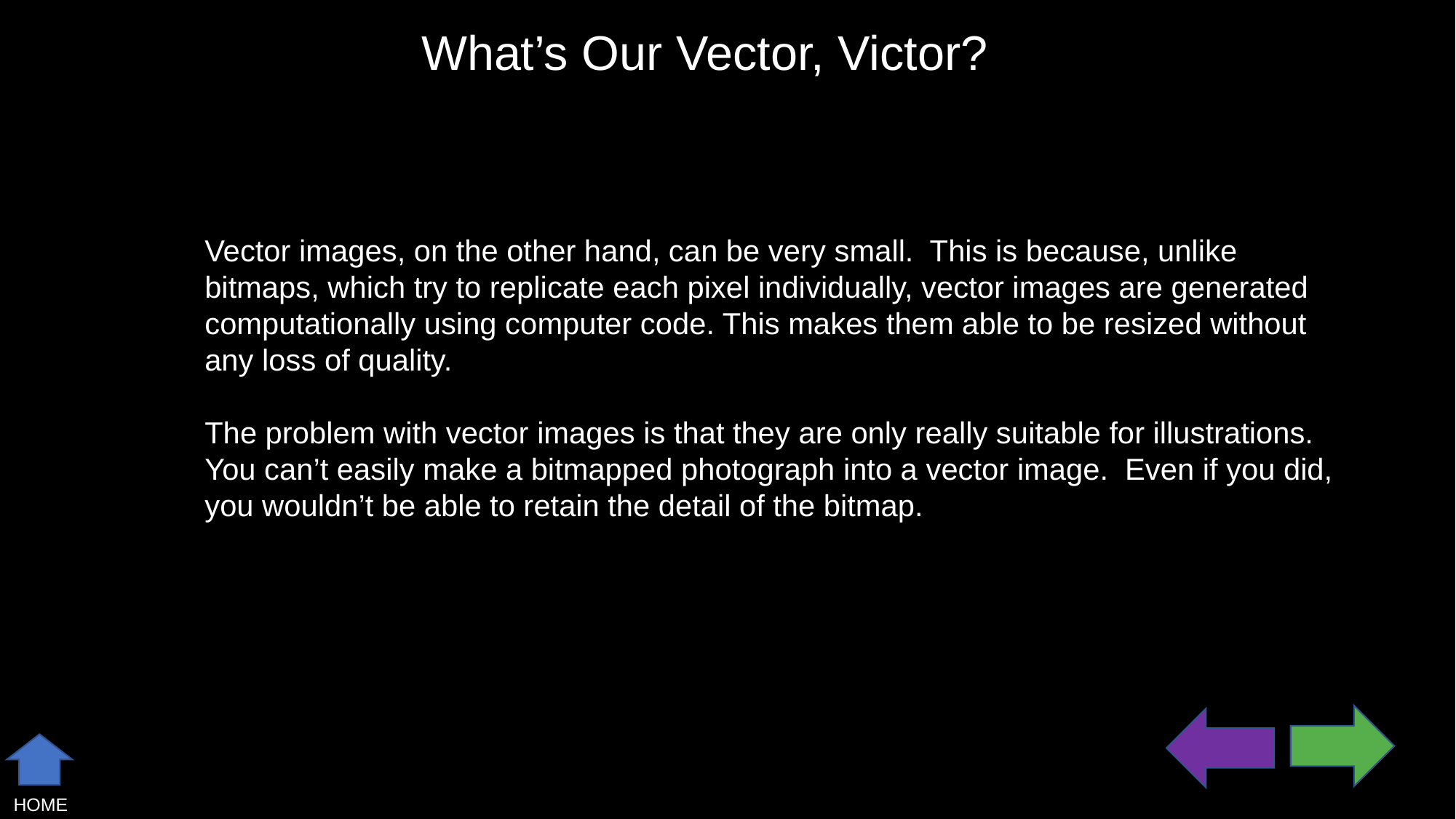

What’s Our Vector, Victor?
Vector images, on the other hand, can be very small.  This is because, unlike bitmaps, which try to replicate each pixel individually, vector images are generated computationally using computer code. This makes them able to be resized without any loss of quality.

The problem with vector images is that they are only really suitable for illustrations.  You can’t easily make a bitmapped photograph into a vector image.  Even if you did, you wouldn’t be able to retain the detail of the bitmap.

HOME